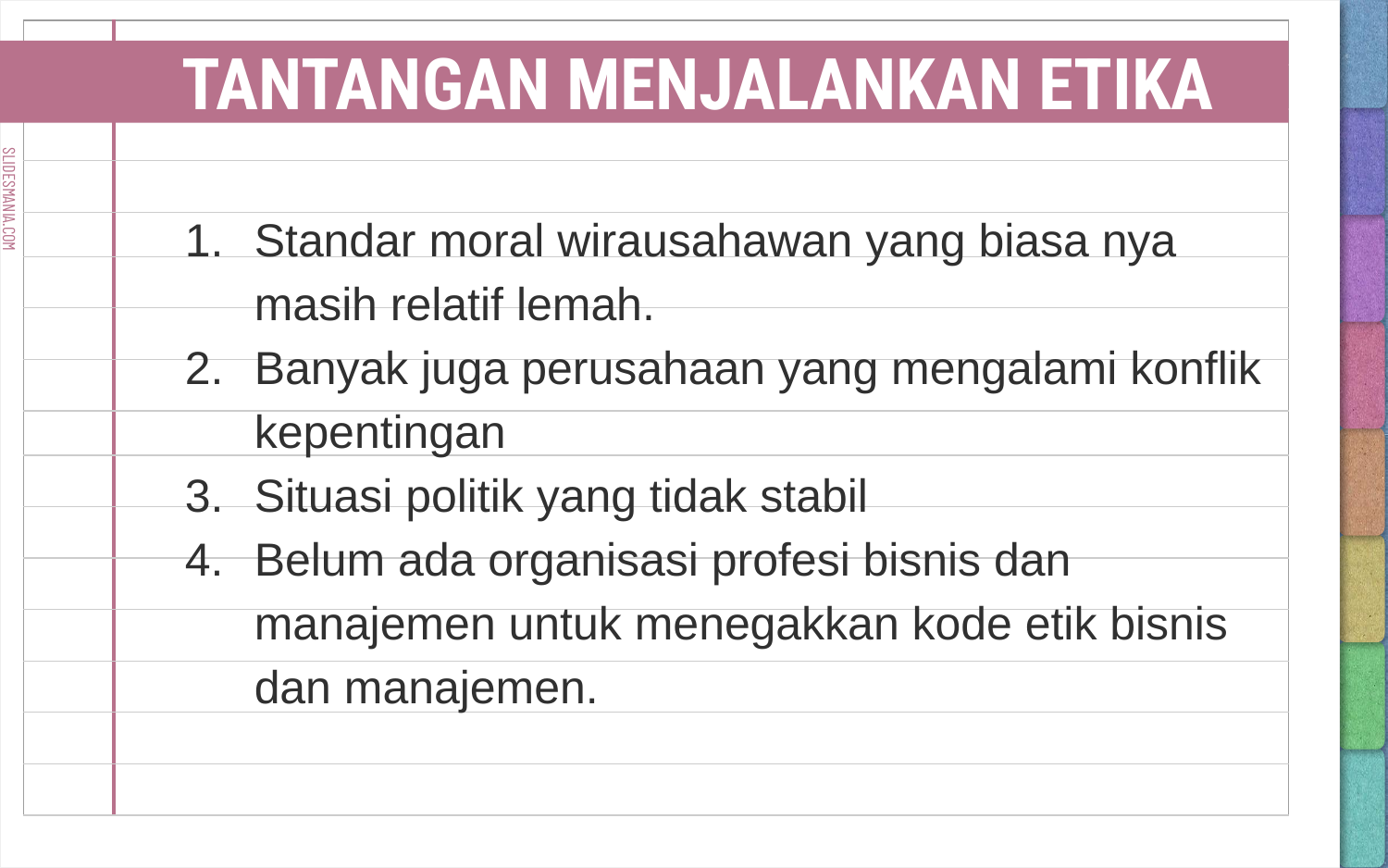

# TANTANGAN MENJALANKAN ETIKA
Standar moral wirausahawan yang biasa nya masih relatif lemah.
Banyak juga perusahaan yang mengalami konflik kepentingan
Situasi politik yang tidak stabil
Belum ada organisasi profesi bisnis dan manajemen untuk menegakkan kode etik bisnis dan manajemen.